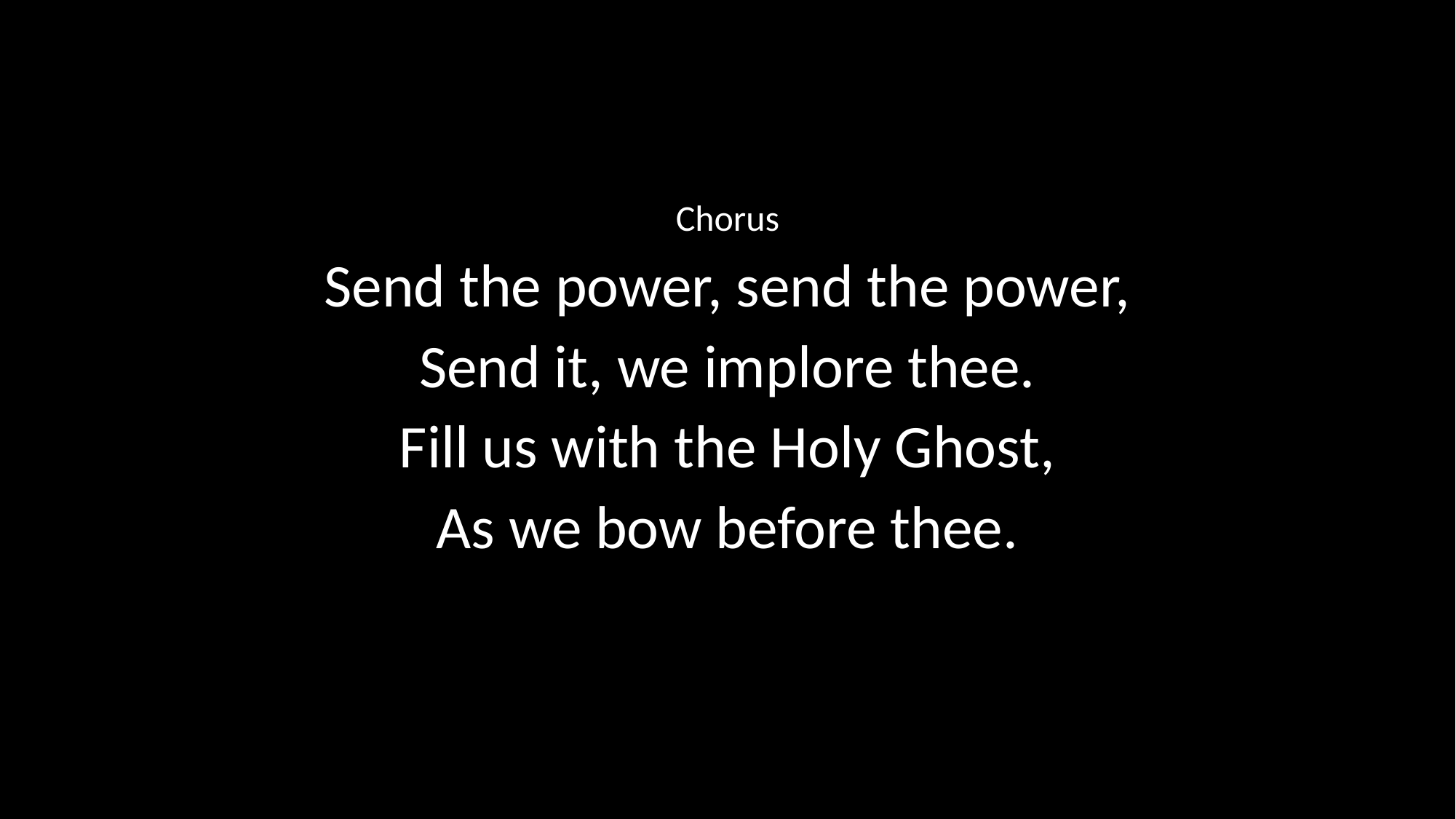

Chorus
Send the power, send the power,
Send it, we implore thee.
Fill us with the Holy Ghost,
As we bow before thee.